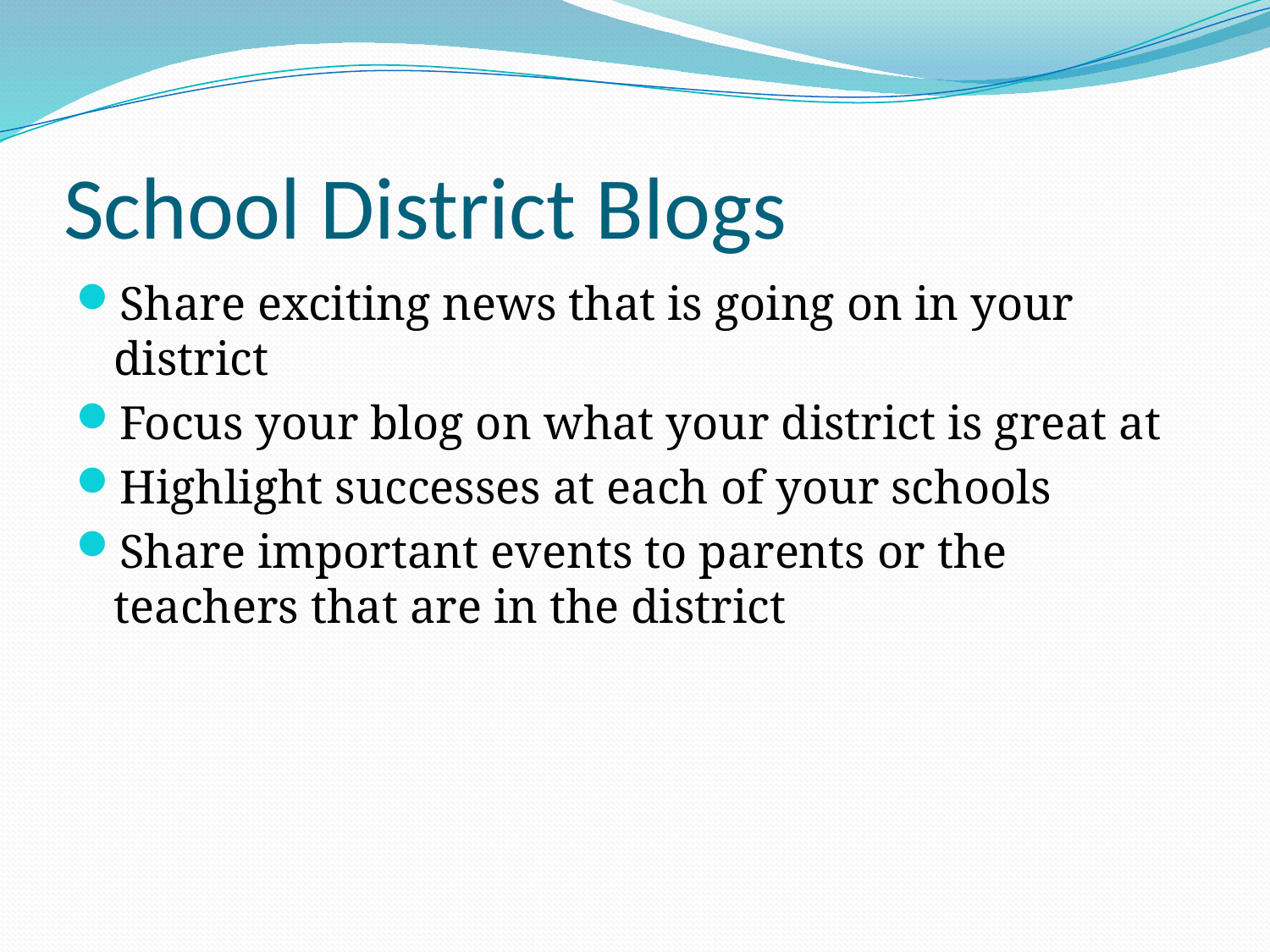

# School District Blogs
Share exciting news that is going on in your district
Focus your blog on what your district is great at
Highlight successes at each of your schools
Share important events to parents or the teachers that are in the district